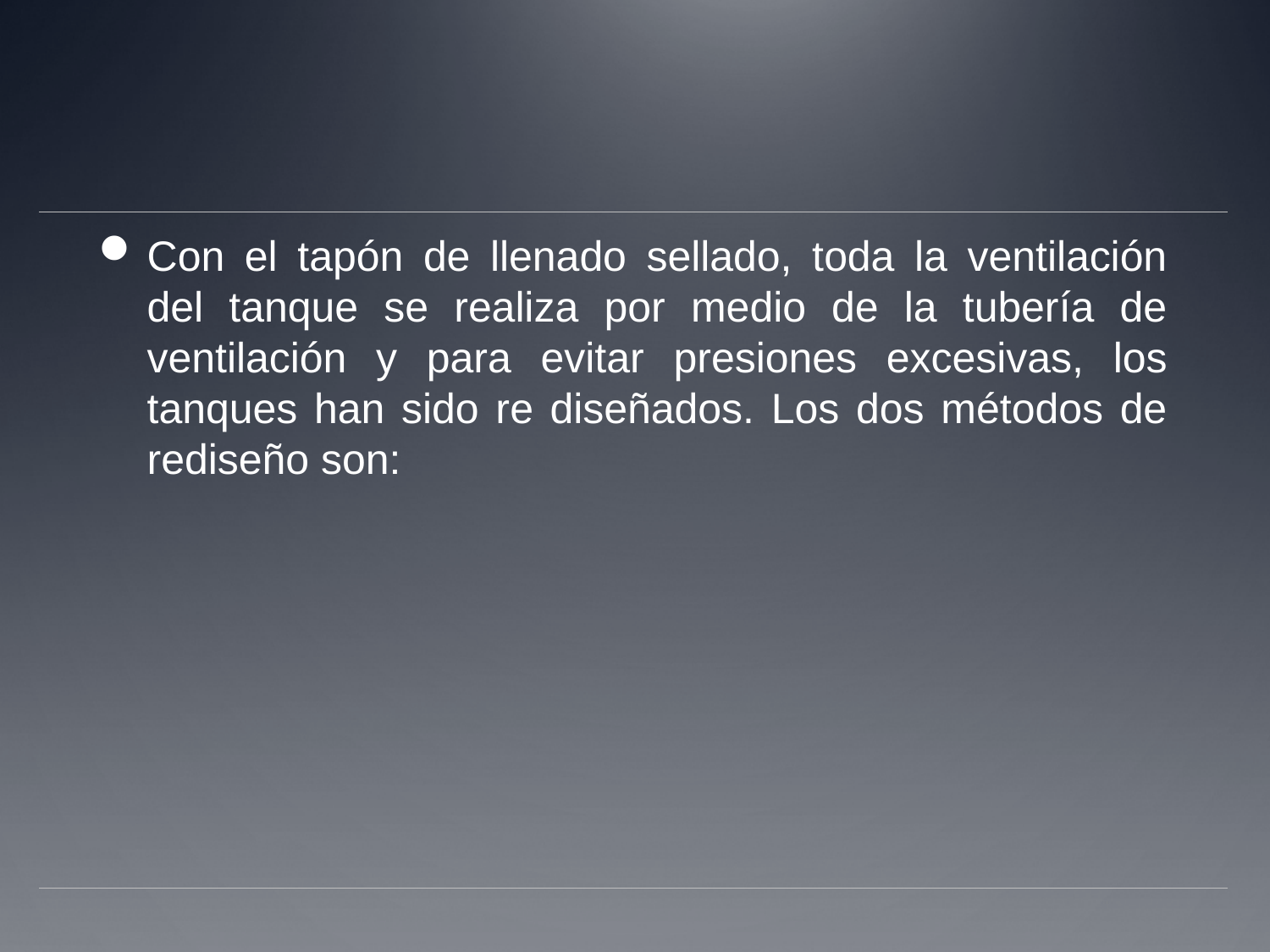

#
Con el tapón de llenado sellado, toda la ventilación del tanque se realiza por medio de la tubería de ventilación y para evitar presiones excesivas, los tanques han sido re diseñados. Los dos métodos de rediseño son: